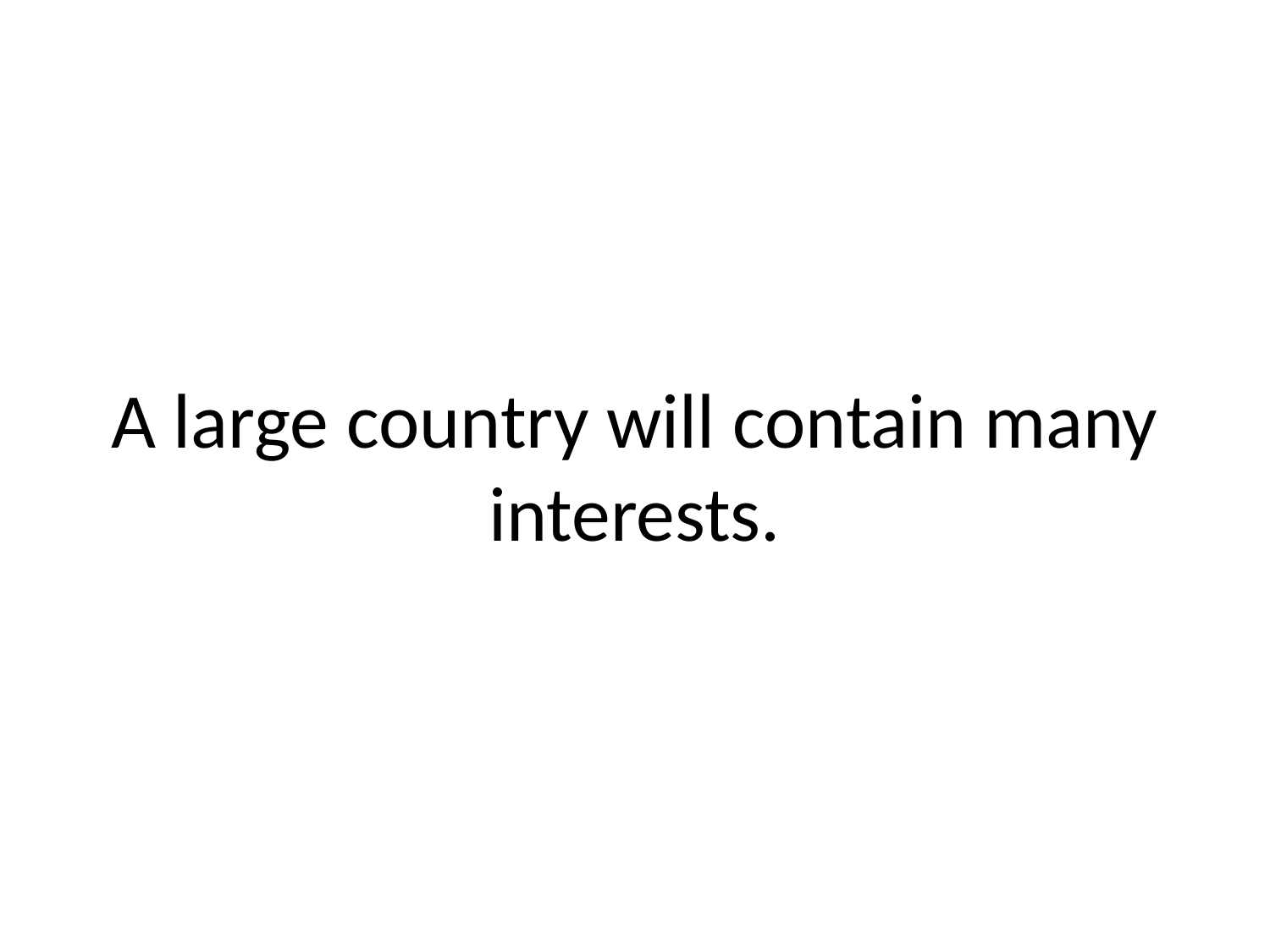

# A large country will contain many interests.